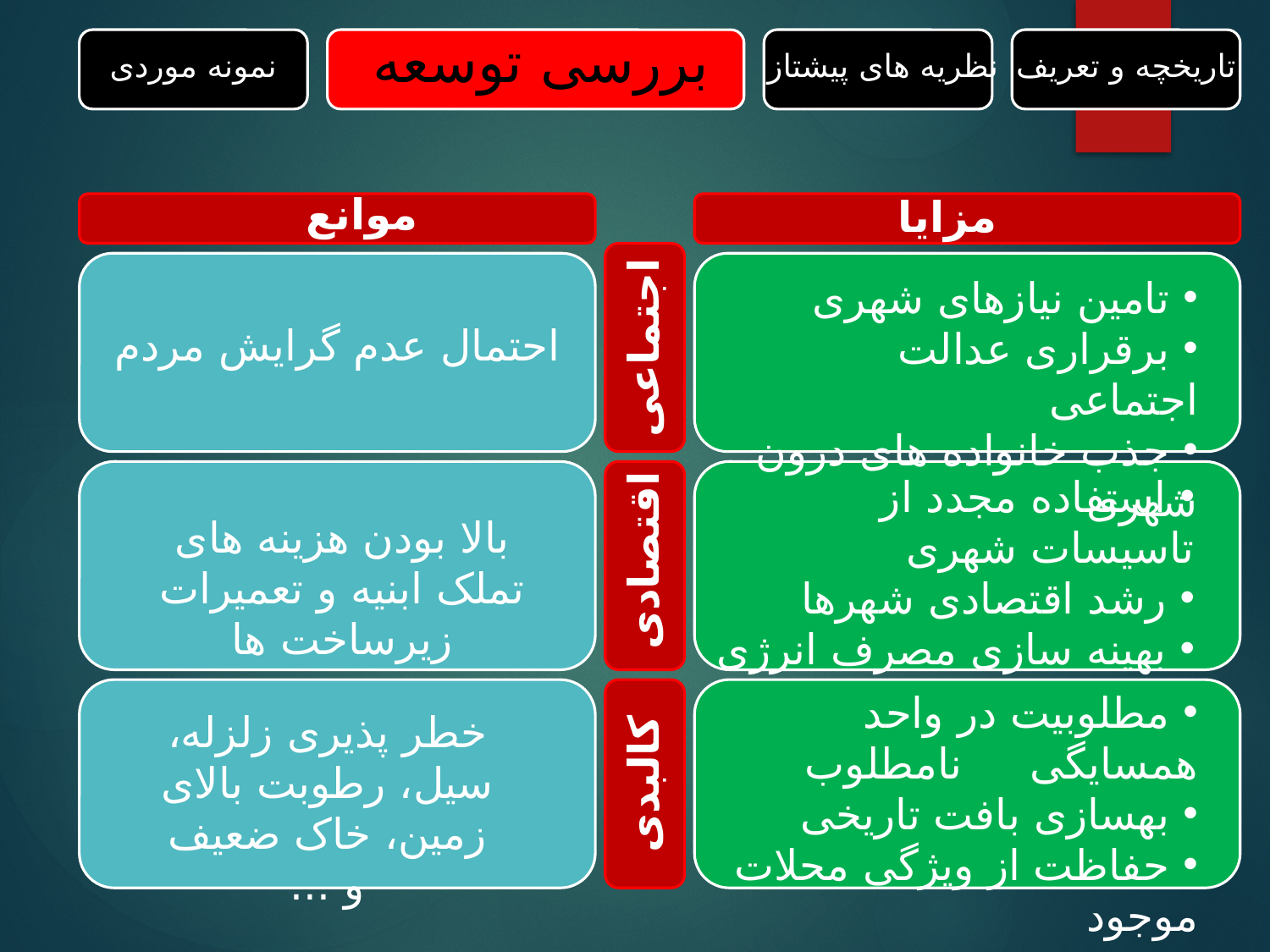

بررسی توسعه

نمونه موردی
نظریه های پیشتاز
تاریخچه و تعریف
موانع
مزایا

 تامین نیازهای شهری
 برقراری عدالت اجتماعی
 جذب خانواده های درون شهری
احتمال عدم گرایش مردم
اجتماعی

 استفاده مجدد از تاسیسات شهری
 رشد اقتصادی شهرها
 بهینه سازی مصرف انرژی
بالا بودن هزینه های تملک ابنیه و تعمیرات زیرساخت ها
اقتصادی

 مطلوبیت در واحد همسایگی     نامطلوب
 بهسازی بافت تاریخی
 حفاظت از ویژگی محلات موجود

خطر پذیری زلزله، سیل، رطوبت بالای زمین، خاک ضعیف و ...
کالبدی